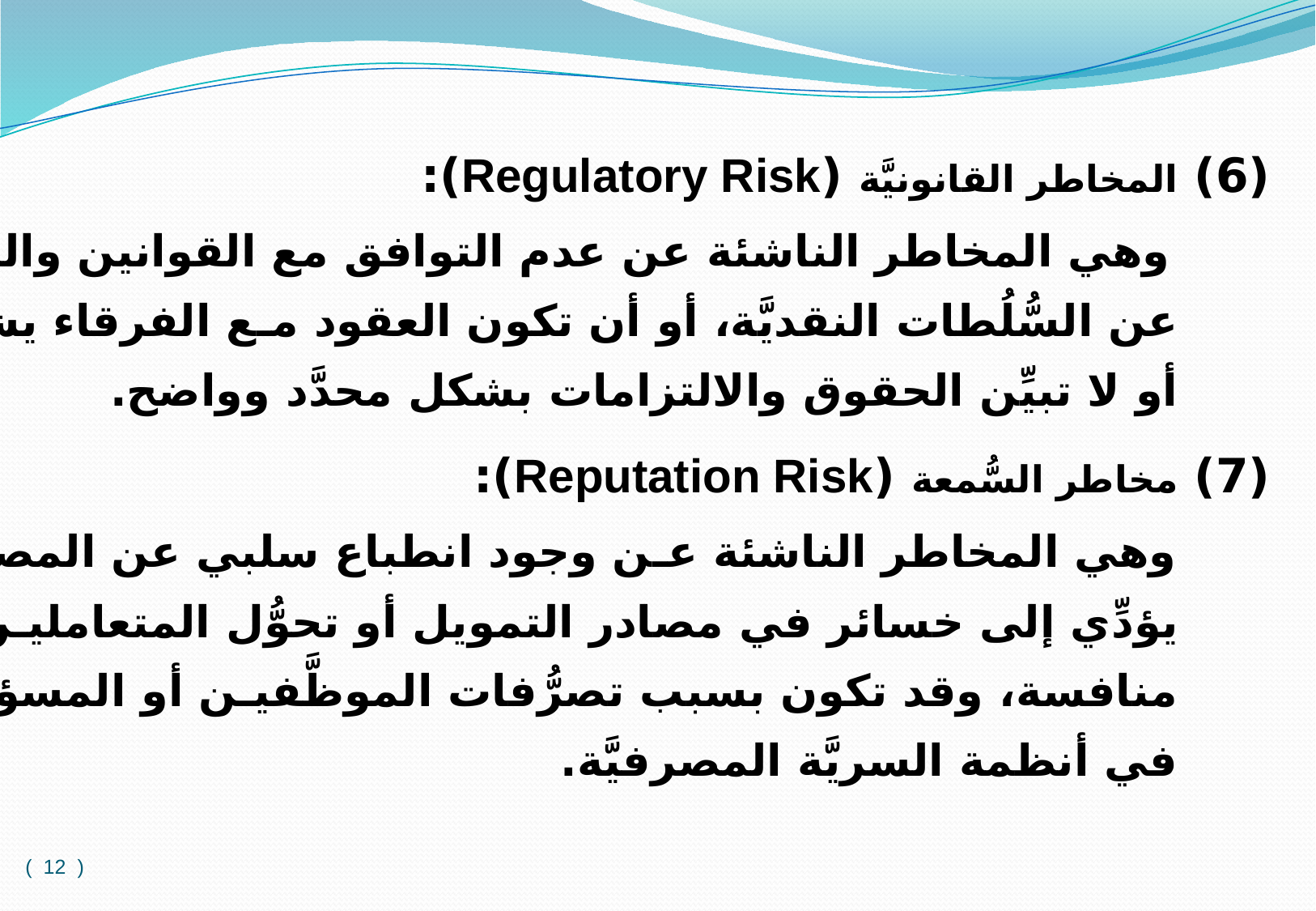

(6) المخاطر القانونيَّة (Regulatory Risk):
      وهي المخاطر الناشئة عن عدم التوافق مع القوانين والتشريعات الصادرة
      عن السُّلُطات النقديَّة، أو أن تكون العقود مـع الفرقاء يشوبهـا الغموض
      أو لا تبيِّن الحقوق والالتزامات بشكل محدَّد وواضح.

(7) مخاطر السُّمعة (Reputation Risk):
      وهي المخاطر الناشئة عـن وجود انطباع سلبي عن المصرف، والذي قد
      يؤدِّي إلى خسائر في مصادر التمويل أو تحوُّل المتعامليـن إلـى مصارف
      منافسة، وقد تكون بسبب تصرُّفات الموظَّفيـن أو المسؤوليـن أو ضعف
      في أنظمة السريَّة المصرفيَّة.
(  12  )